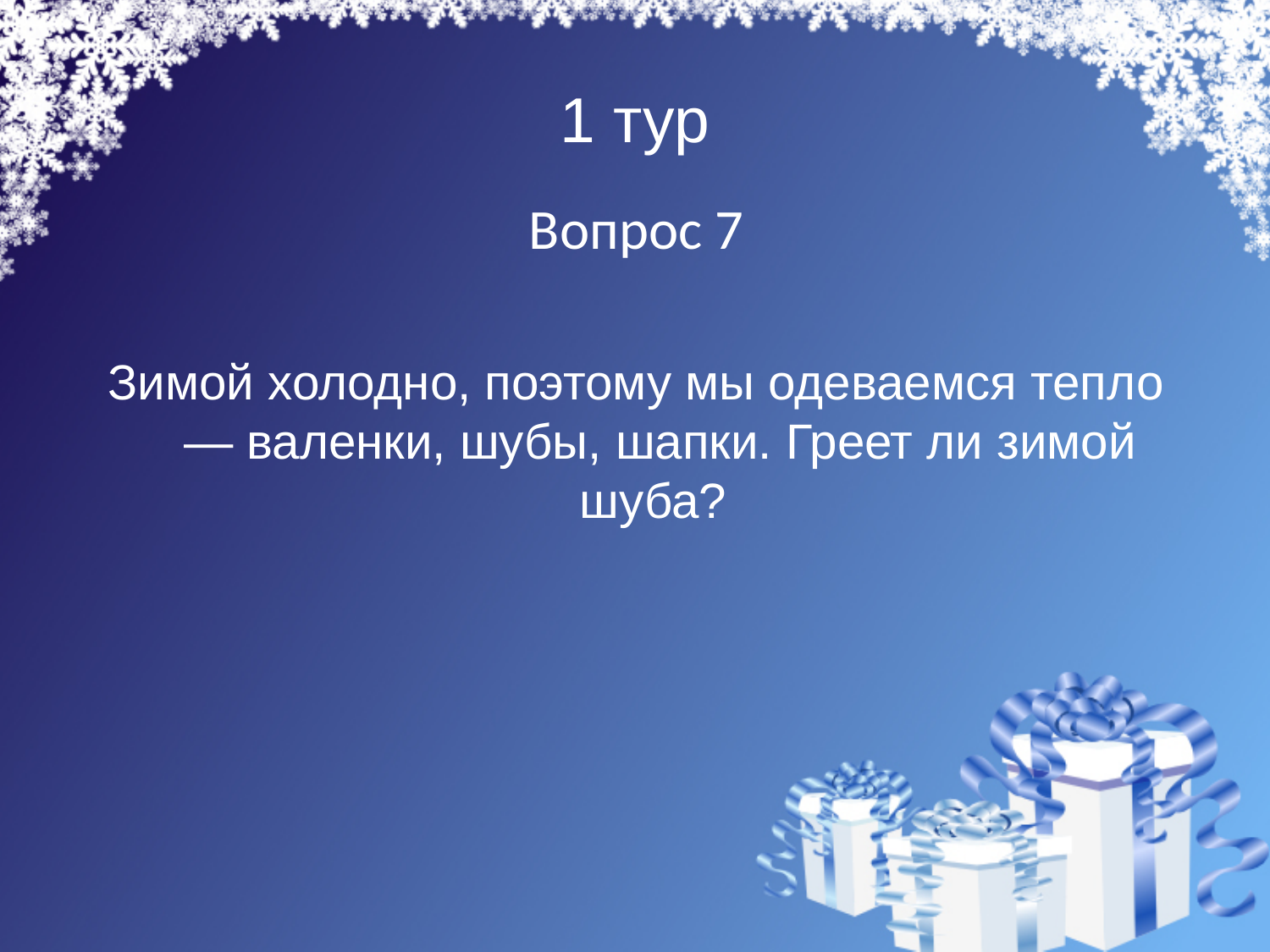

# 1 тур
Вопрос 7

Зимой холодно, поэтому мы одеваемся тепло — валенки, шубы, шапки. Греет ли зимой шуба?